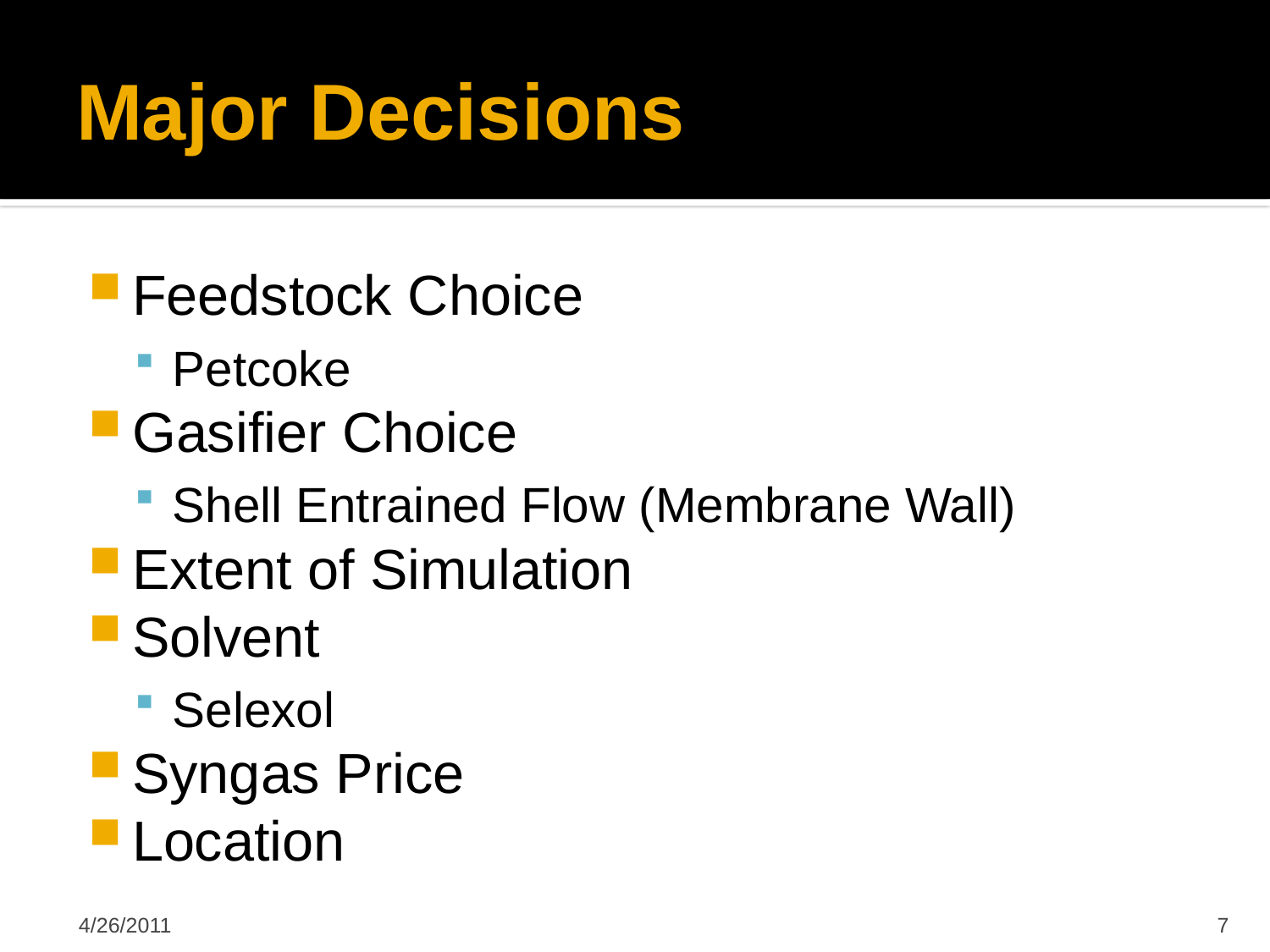

# Major Decisions
Feedstock Choice
Petcoke
Gasifier Choice
Shell Entrained Flow (Membrane Wall)
Extent of Simulation
Solvent
Selexol
Syngas Price
Location

4/26/2011
7